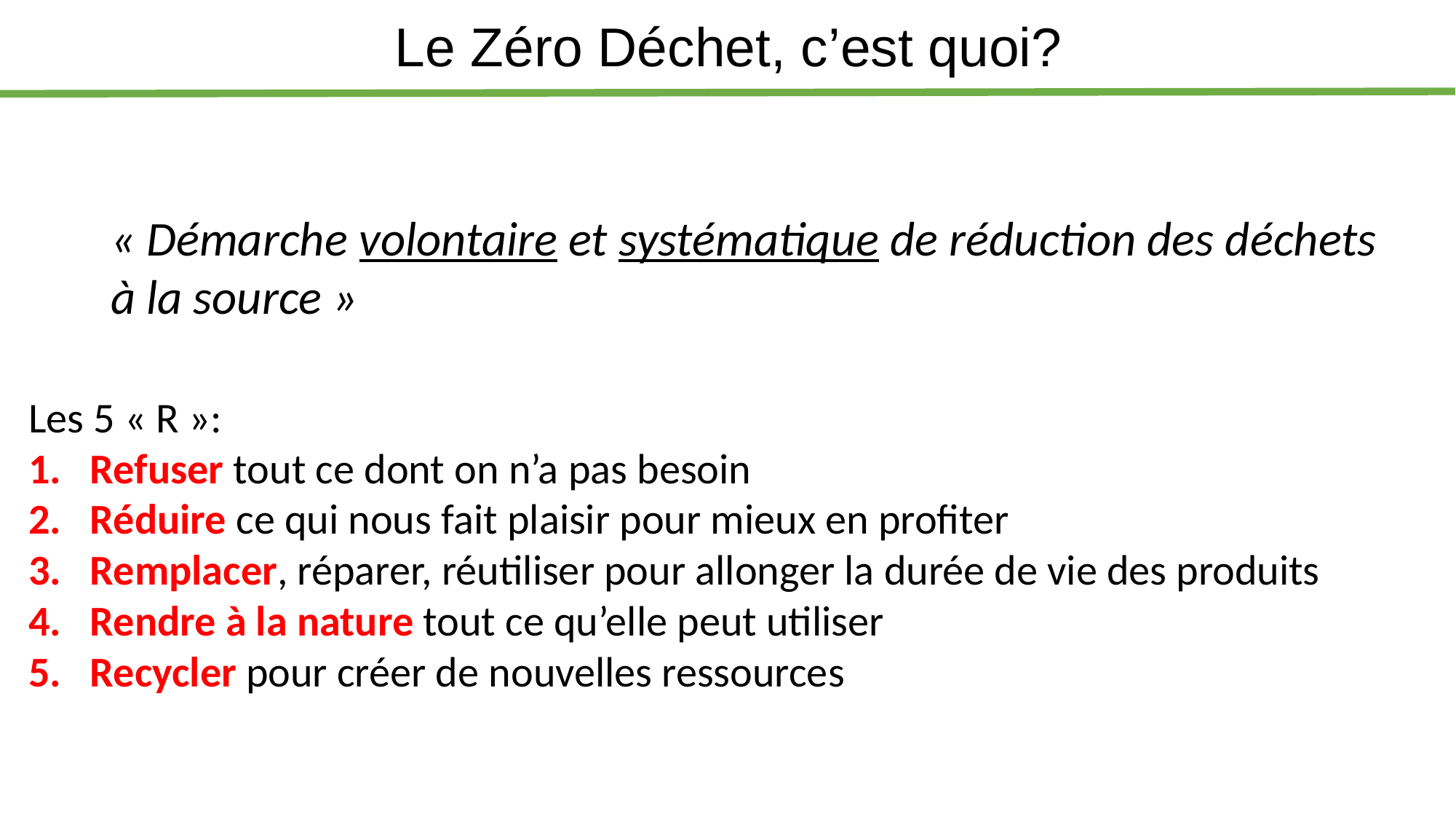

Le Zéro Déchet, c’est quoi?
« Démarche volontaire et systématique de réduction des déchets à la source »
Les 5 « R »:
Refuser tout ce dont on n’a pas besoin
Réduire ce qui nous fait plaisir pour mieux en profiter
Remplacer, réparer, réutiliser pour allonger la durée de vie des produits
Rendre à la nature tout ce qu’elle peut utiliser
Recycler pour créer de nouvelles ressources